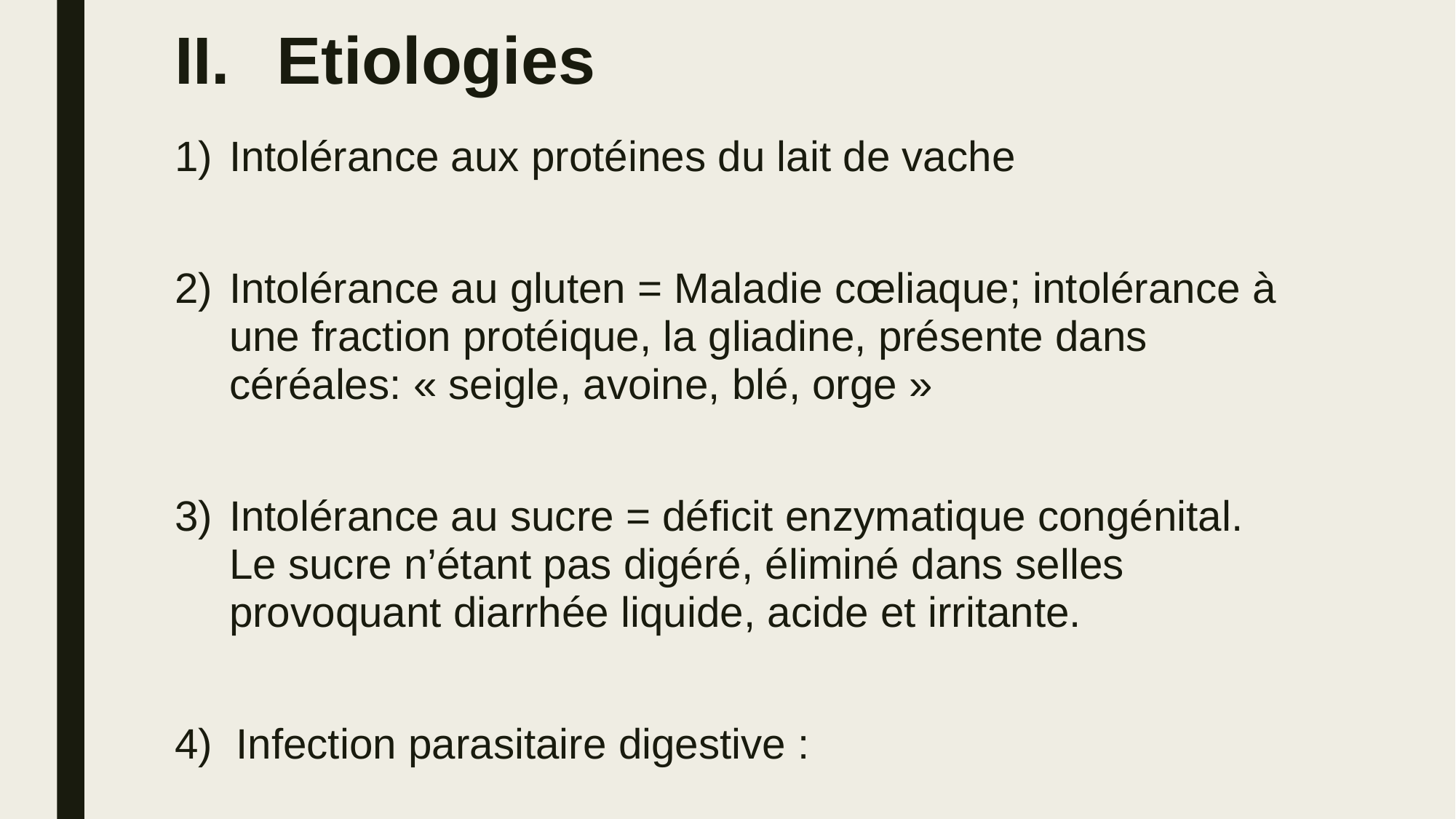

# Etiologies
Intolérance aux protéines du lait de vache

Intolérance au gluten = Maladie cœliaque; intolérance à une fraction protéique, la gliadine, présente dans céréales: « seigle, avoine, blé, orge »

Intolérance au sucre = déficit enzymatique congénital. Le sucre n’étant pas digéré, éliminé dans selles provoquant diarrhée liquide, acide et irritante.

Infection parasitaire digestive :